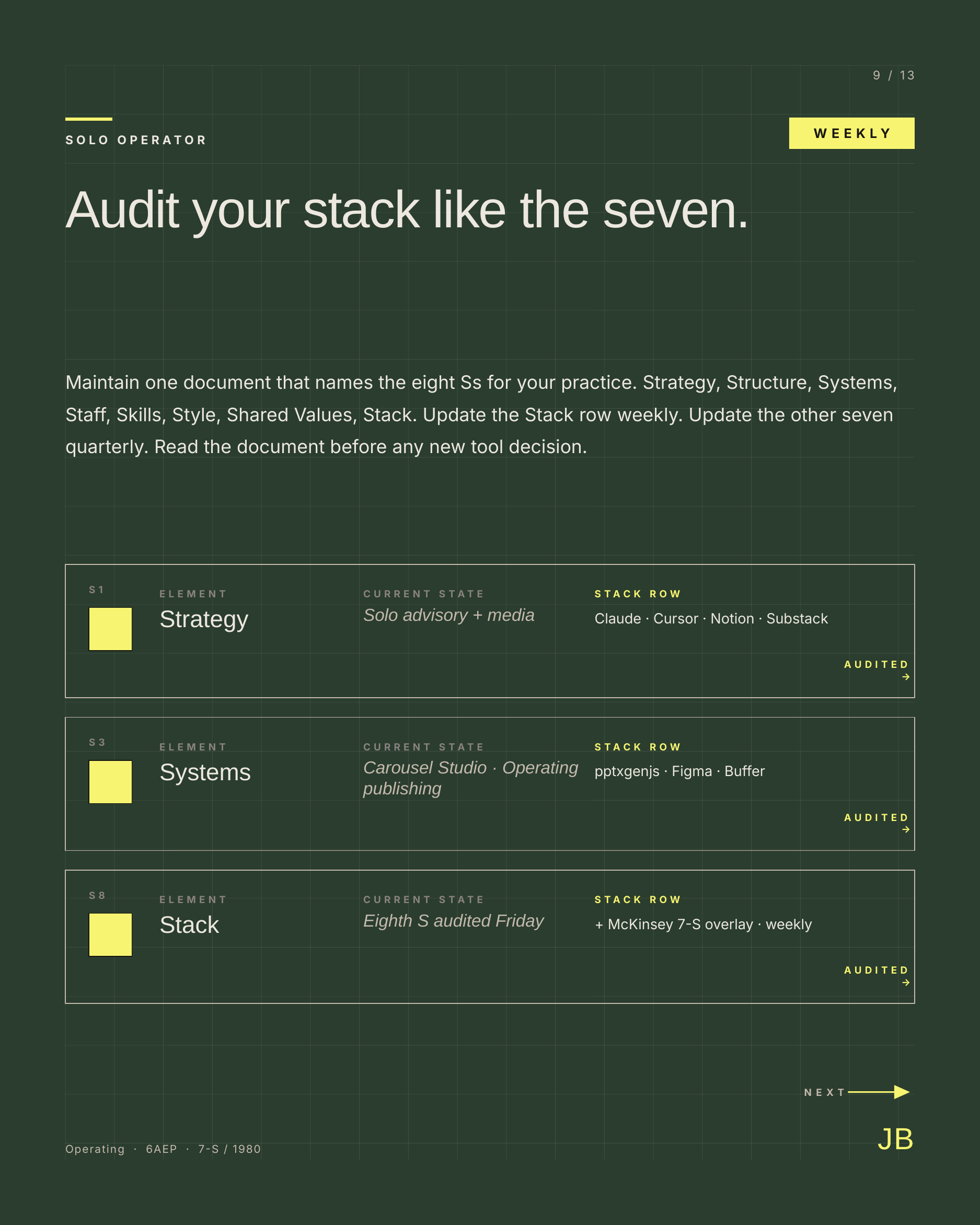

9 / 13

WEEKLY
SOLO OPERATOR

Audit your stack like the seven.

Maintain one document that names the eight Ss for your practice. Strategy, Structure, Systems, Staff, Skills, Style, Shared Values, Stack. Update the Stack row weekly. Update the other seven quarterly. Read the document before any new tool decision.

S1
ELEMENT
CURRENT STATE
STACK ROW
Strategy
Solo advisory + media
Claude · Cursor · Notion · Substack

AUDITED →

S3
ELEMENT
CURRENT STATE
STACK ROW

Systems
Carousel Studio · Operating publishing
pptxgenjs · Figma · Buffer

AUDITED →

S8
ELEMENT
CURRENT STATE
STACK ROW

Stack
Eighth S audited Friday
+ McKinsey 7-S overlay · weekly

AUDITED →

NEXT

JB
Operating  ·  6AEP  ·  7-S / 1980